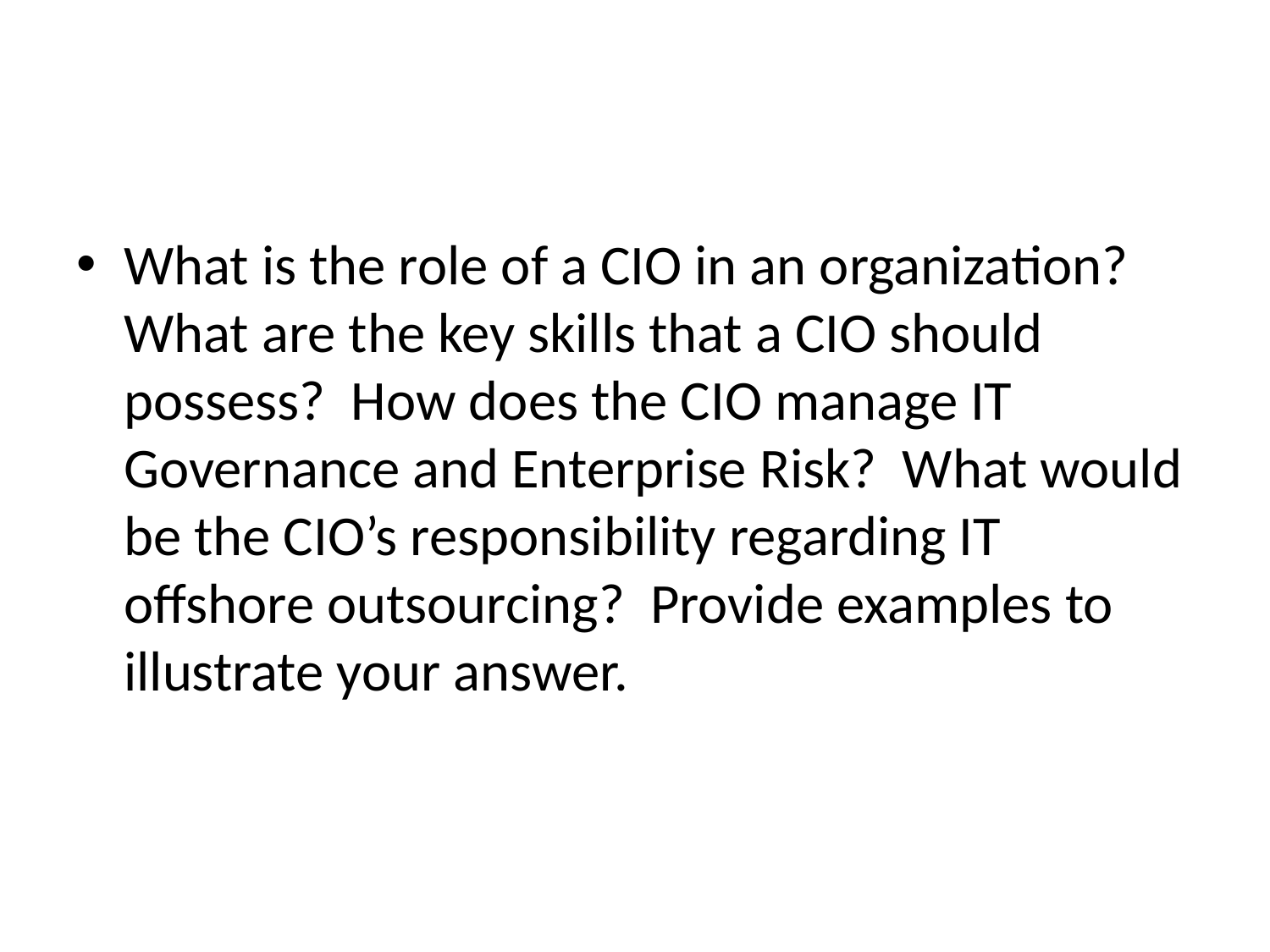

#
What is the role of a CIO in an organization? What are the key skills that a CIO should possess?  How does the CIO manage IT Governance and Enterprise Risk?  What would be the CIO’s responsibility regarding IT offshore outsourcing?  Provide examples to illustrate your answer.